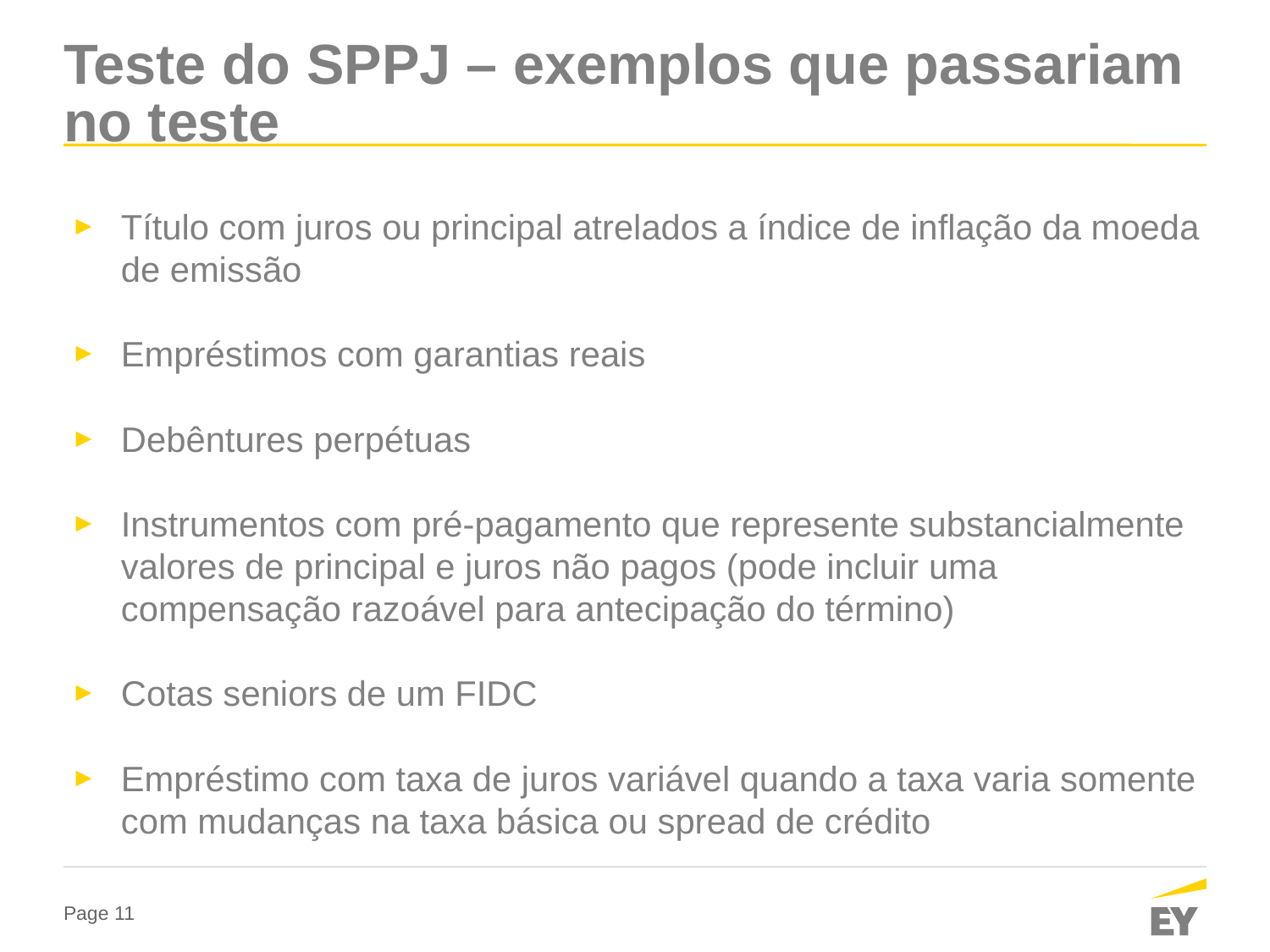

# Teste do SPPJ – exemplos que passariam no teste
Título com juros ou principal atrelados a índice de inflação da moeda de emissão

Empréstimos com garantias reais

Debêntures perpétuas

Instrumentos com pré-pagamento que represente substancialmente valores de principal e juros não pagos (pode incluir uma compensação razoável para antecipação do término)

Cotas seniors de um FIDC

Empréstimo com taxa de juros variável quando a taxa varia somente com mudanças na taxa básica ou spread de crédito